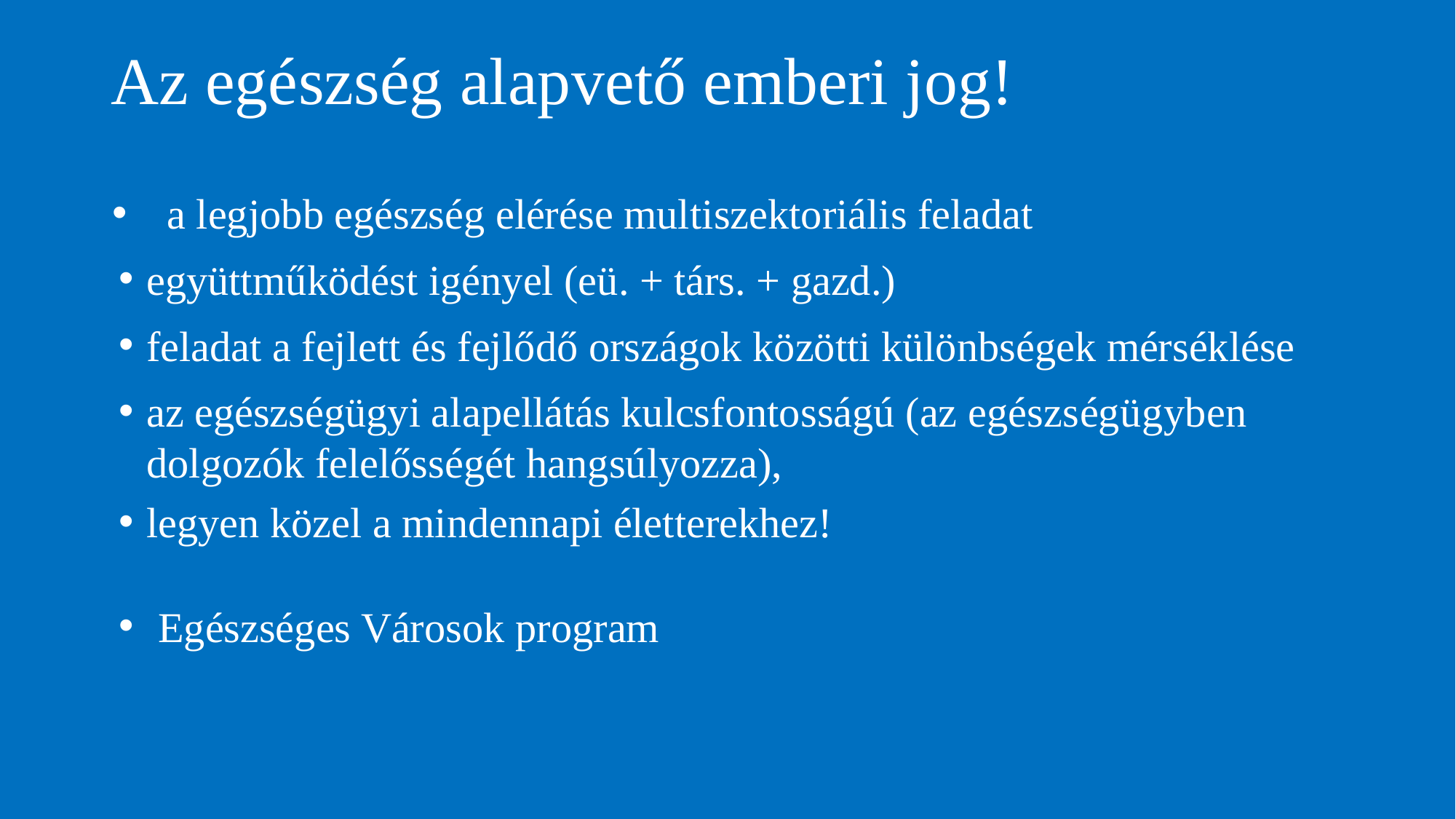

# Az egészség alapvető emberi jog!
a legjobb egészség elérése multiszektoriális feladat
együttműködést igényel (eü. + társ. + gazd.)
feladat a fejlett és fejlődő országok közötti különbségek mérséklése
az egészségügyi alapellátás kulcsfontosságú (az egészségügyben dolgozók felelősségét hangsúlyozza),
legyen közel a mindennapi életterekhez!

 Egészséges Városok program